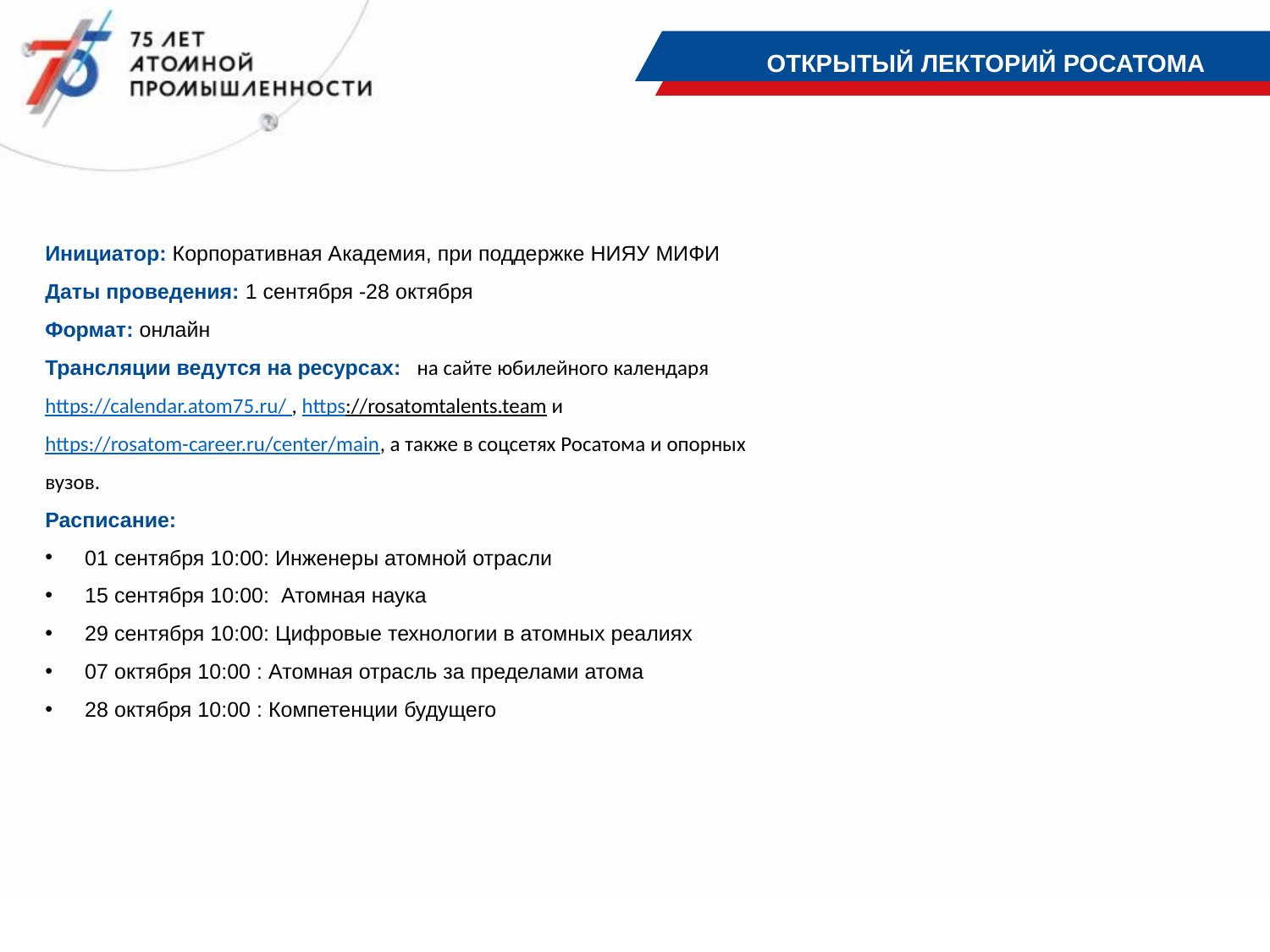

ОТКРЫТЫЙ ЛЕКТОРИЙ РОСАТОМА

Инициатор: Корпоративная Академия, при поддержке НИЯУ МИФИ
Даты проведения: 1 сентября -28 октября
Формат: онлайн
Трансляции ведутся на ресурсах:   на сайте юбилейного календаря https://calendar.atom75.ru/ , https://rosatomtalents.team и https://rosatom-career.ru/center/main, а также в соцсетях Росатома и опорных вузов.
Расписание:
01 сентября 10:00: Инженеры атомной отрасли
15 сентября 10:00:  Атомная наука
29 сентября 10:00: Цифровые технологии в атомных реалиях
07 октября 10:00 : Атомная отрасль за пределами атома
28 октября 10:00 : Компетенции будущего